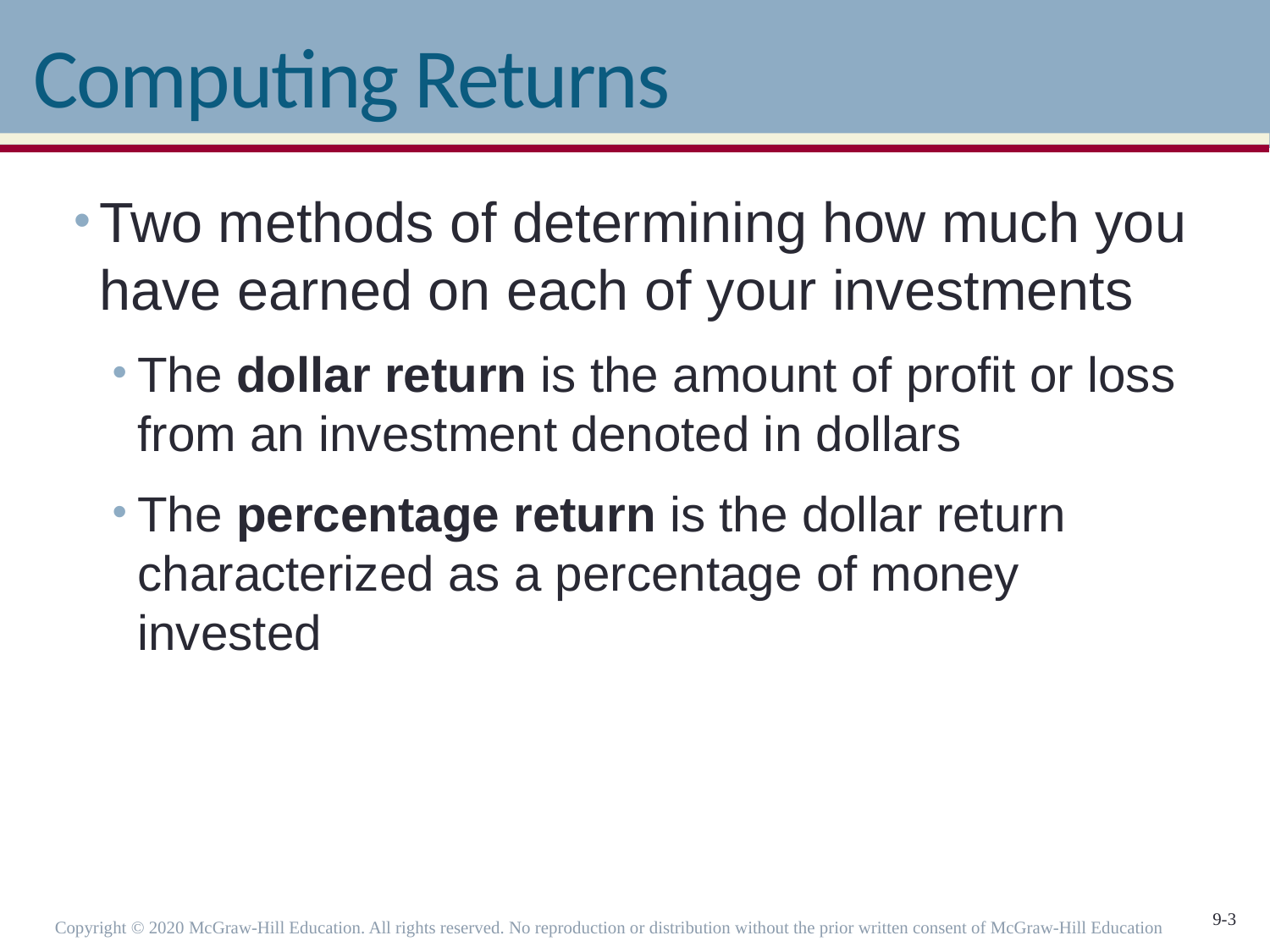

# Computing Returns
Two methods of determining how much you have earned on each of your investments
The dollar return is the amount of profit or loss from an investment denoted in dollars
The percentage return is the dollar return characterized as a percentage of money invested
Copyright © 2020 McGraw-Hill Education. All rights reserved. No reproduction or distribution without the prior written consent of McGraw-Hill Education